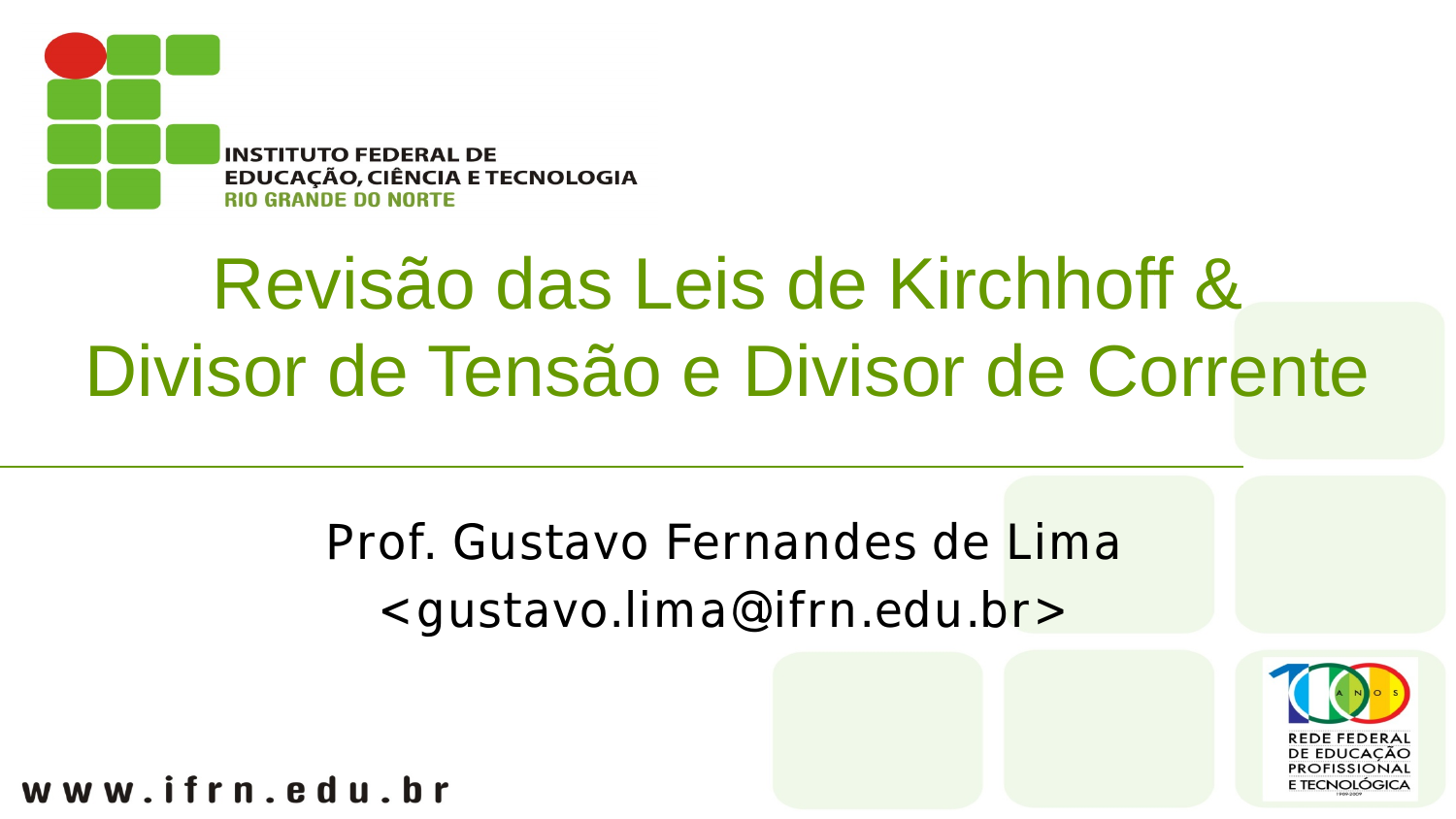

# Revisão das Leis de Kirchhoff &
Divisor de Tensão e Divisor de Corrente
Prof. Gustavo Fernandes de Lima
<gustavo.lima@ifrn.edu.br>